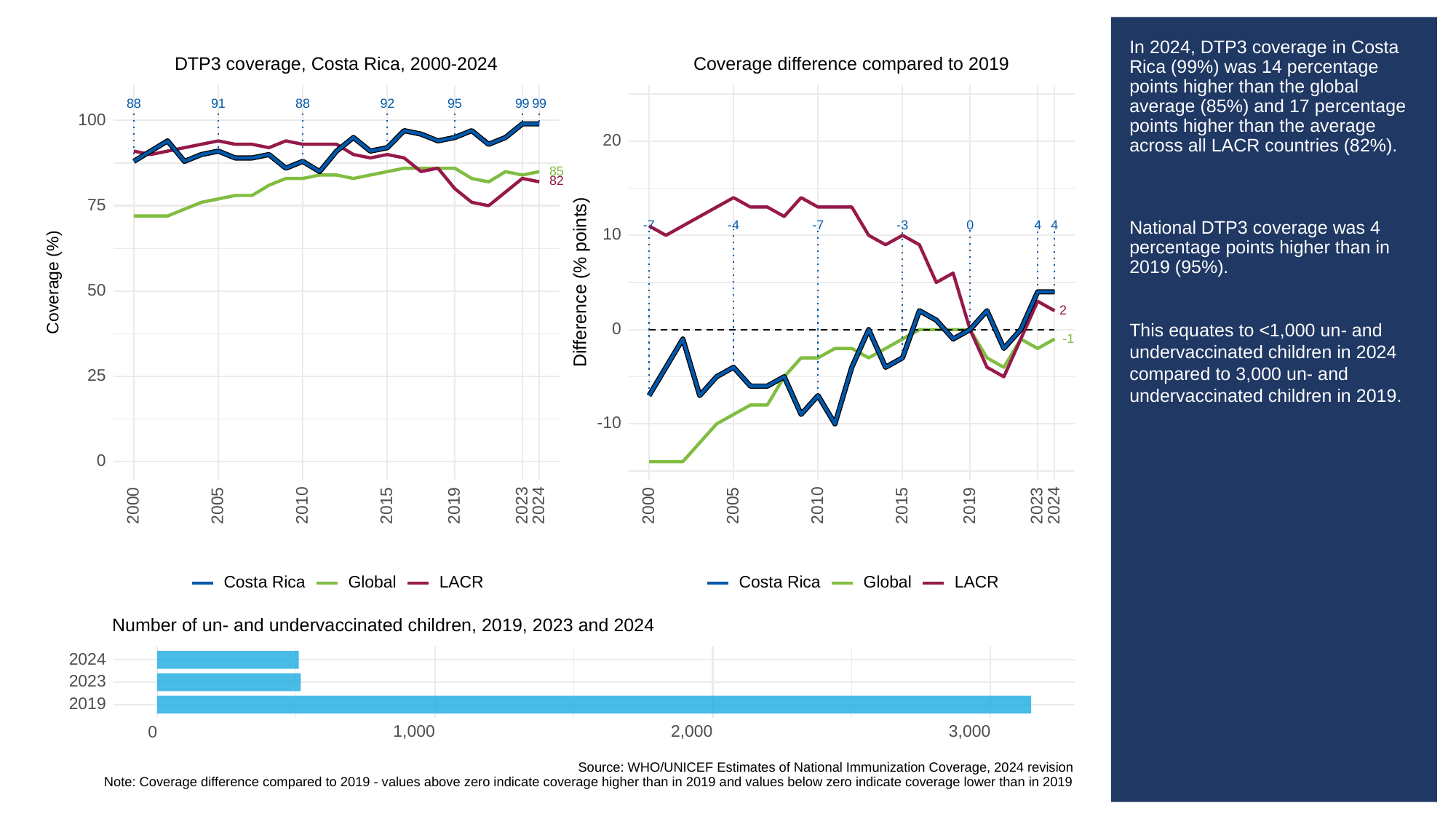

# In 2024, DTP3 coverage in Costa Rica (99%) was 14 percentage points higher than the global average (85%) and 17 percentage points higher than the average across all LACR countries (82%).

National DTP3 coverage was 4 percentage points higher than in 2019 (95%).

This equates to <1,000 un- and undervaccinated children in 2024 compared to 3,000 un- and undervaccinated children in 2019.

DTP3 coverage, Costa Rica, 2000-2024
Coverage difference compared to 2019

88
91
88
92
95
99
99

100

20

85

82

75

-3
0
-4
4
4
-7
-7
10

Difference (% points)
Coverage (%)

50

2
0

-1
25

-10

0

2023
2023
2000
2005
2010
2015
2019
2024
2000
2005
2010
2015
2019
2024
Costa Rica
Global
LACR
Costa Rica
Global
LACR

Number of un- and undervaccinated children, 2019, 2023 and 2024

2024

2023

2019

1,000
2,000
3,000
0
Source: WHO/UNICEF Estimates of National Immunization Coverage, 2024 revision
Note: Coverage difference compared to 2019 - values above zero indicate coverage higher than in 2019 and values below zero indicate coverage lower than in 2019